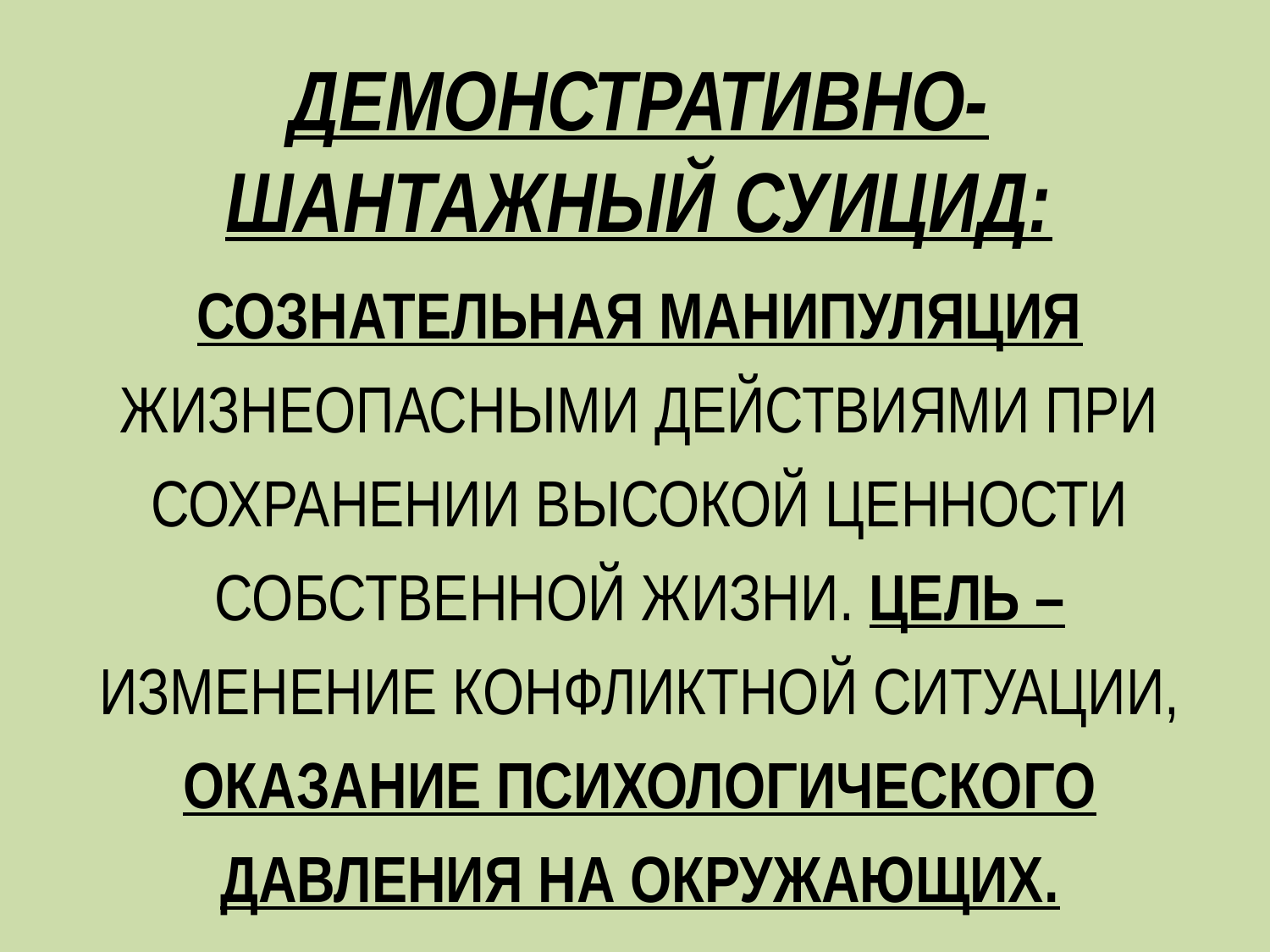

# ДЕМОНСТРАТИВНО-ШАНТАЖНЫЙ СУИЦИД:

СОЗНАТЕЛЬНАЯ МАНИПУЛЯЦИЯ ЖИЗНЕОПАСНЫМИ ДЕЙСТВИЯМИ ПРИ СОХРАНЕНИИ ВЫСОКОЙ ЦЕННОСТИ СОБСТВЕННОЙ ЖИЗНИ. ЦЕЛЬ – ИЗМЕНЕНИЕ КОНФЛИКТНОЙ СИТУАЦИИ, ОКАЗАНИЕ ПСИХОЛОГИЧЕСКОГО ДАВЛЕНИЯ НА ОКРУЖАЮЩИХ.